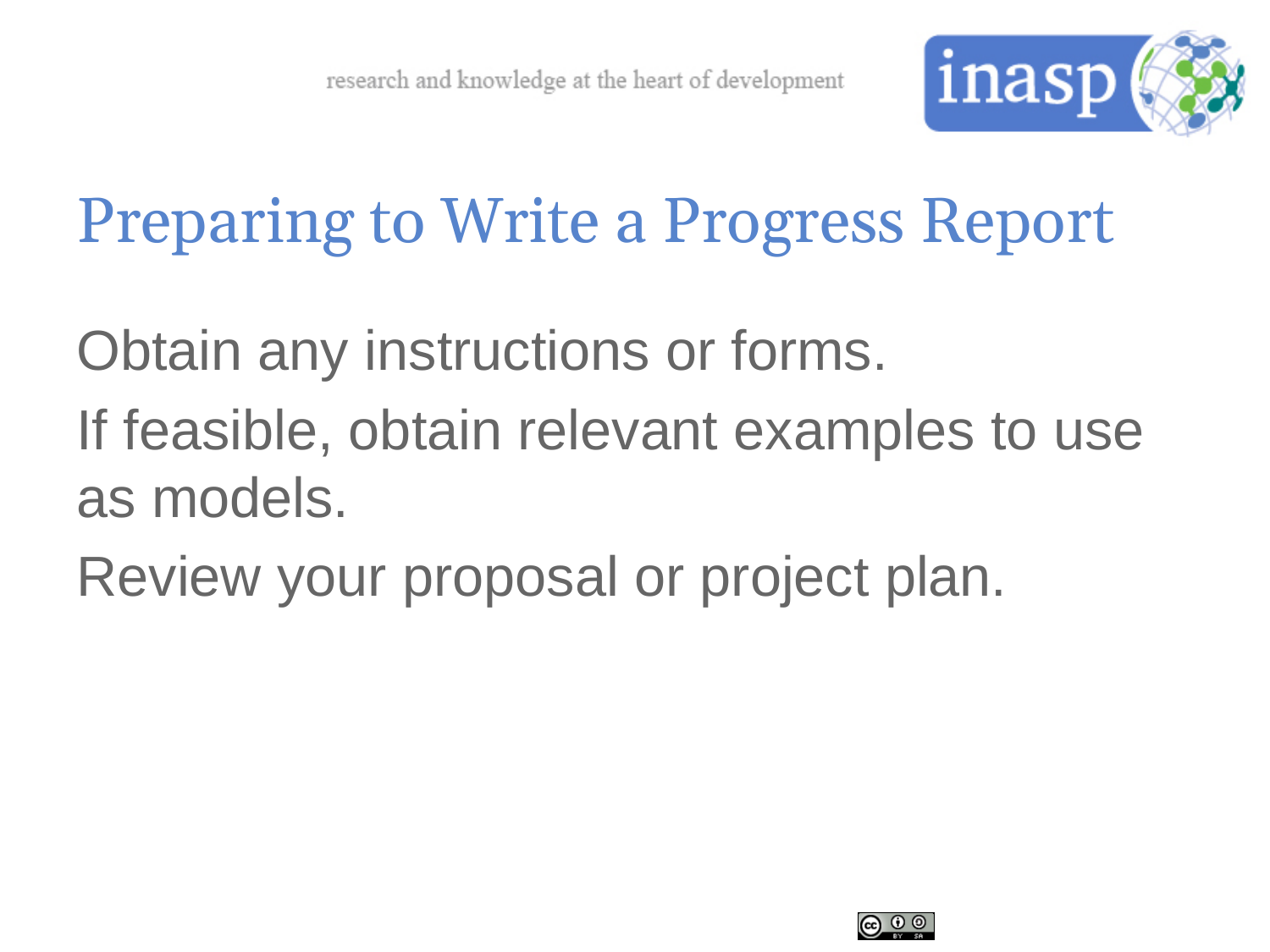

# Preparing to Write a Progress Report
Obtain any instructions or forms.
If feasible, obtain relevant examples to use as models.
Review your proposal or project plan.